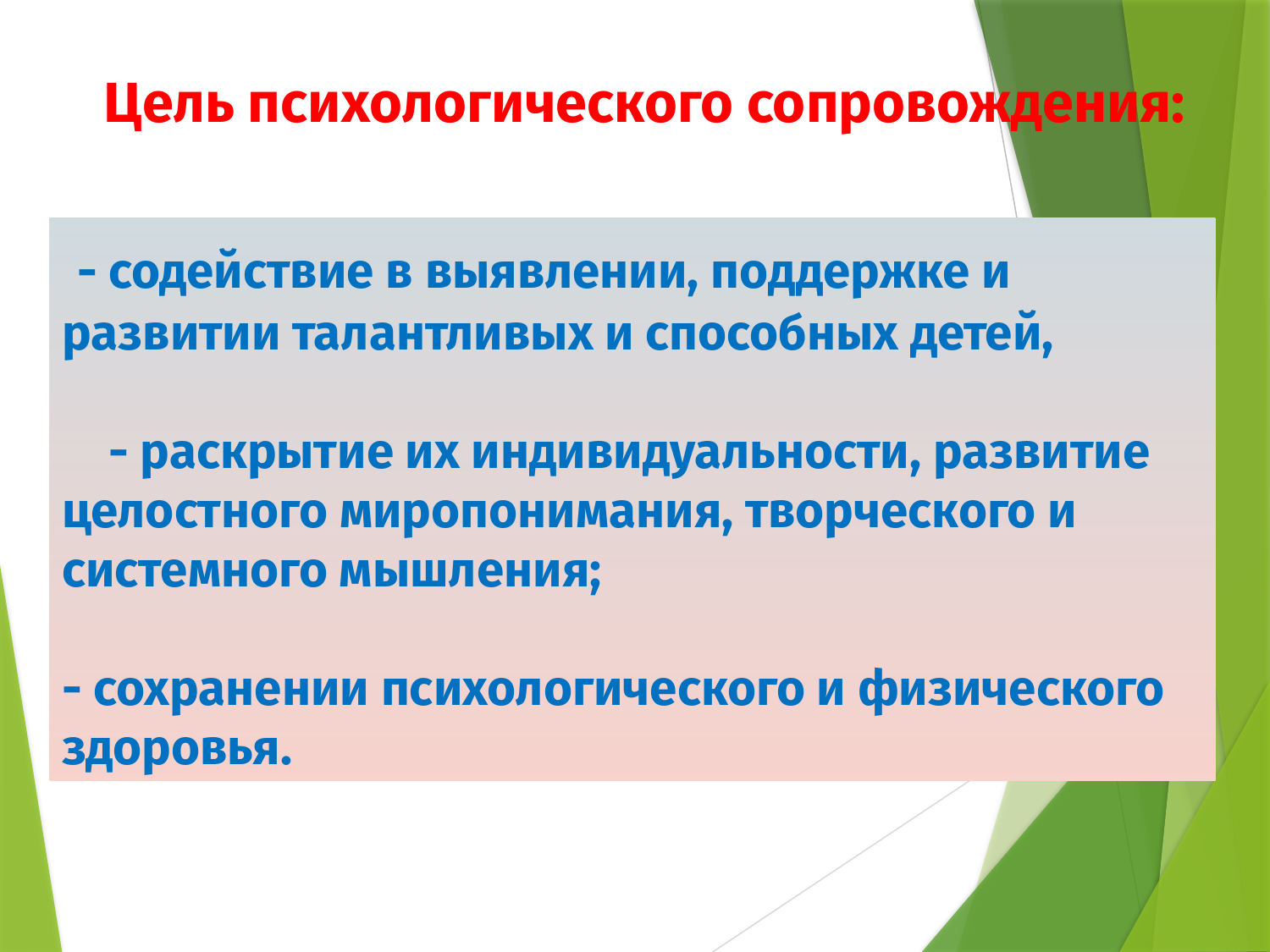

Цель психологического сопровождения:
 - содействие в выявлении, поддержке и развитии талантливых и способных детей,

    - раскрытие их индивидуальности, развитие целостного миропонимания, творческого и системного мышления;
- сохранении психологического и физического здоровья.